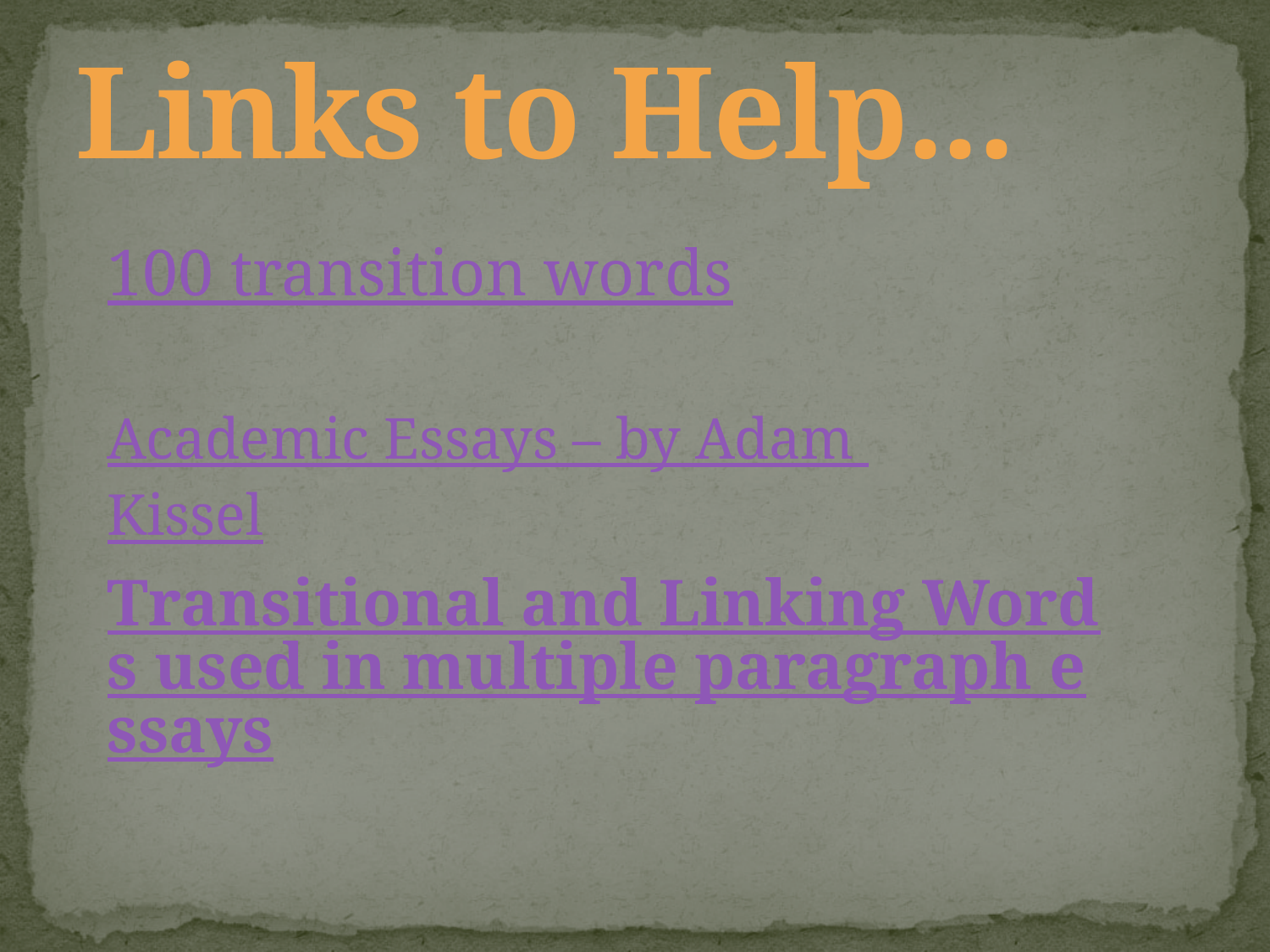

# Links to Help...
100 transition words
Academic Essays – by Adam Kissel
Transitional and Linking Words used in multiple paragraph essays